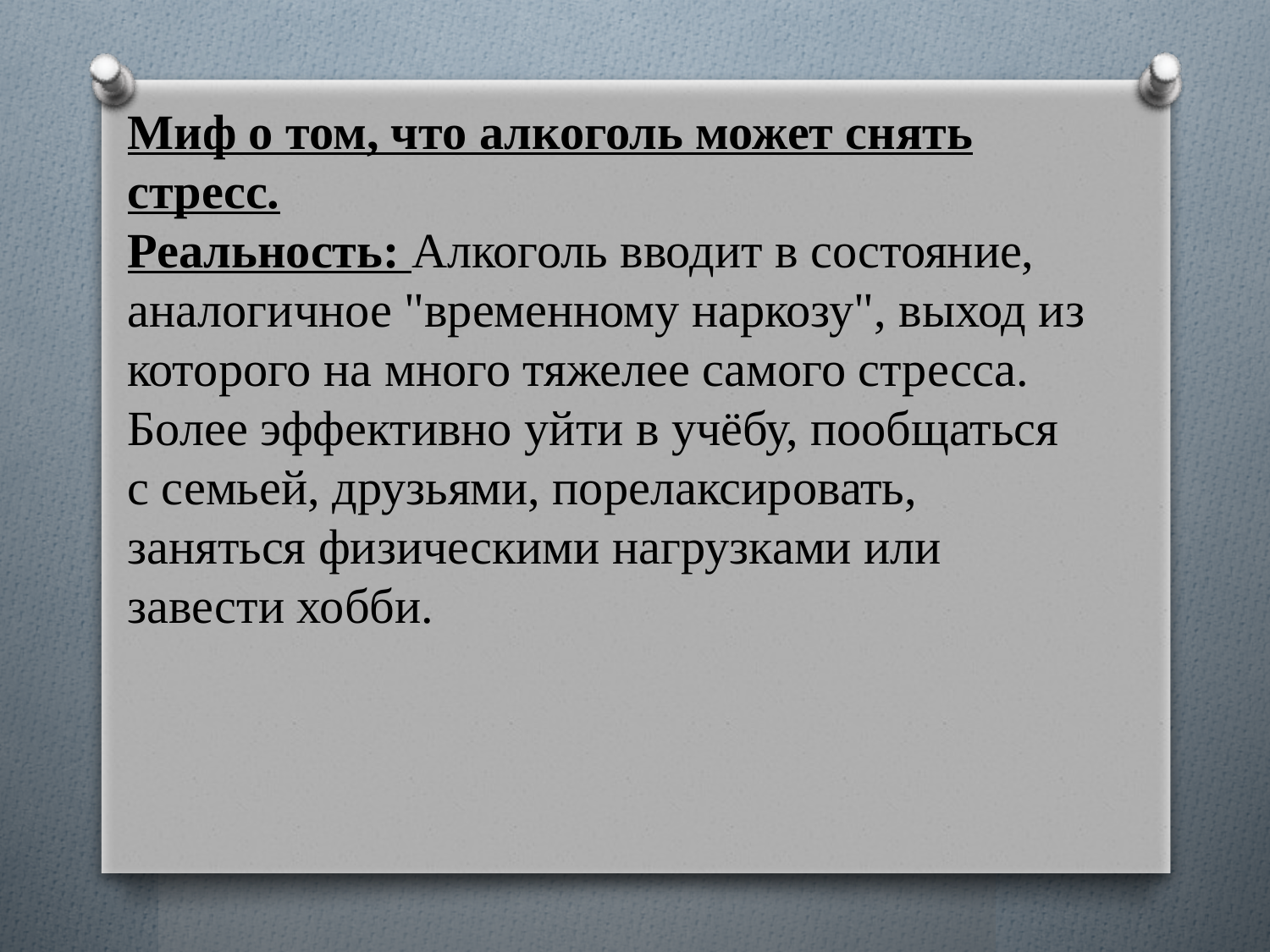

Миф о том, что алкоголь может снять стресс.
Реальность: Алкоголь вводит в состояние, аналогичное "временному наркозу", выход из которого на много тяжелее самого стресса. Более эффективно уйти в учёбу, пообщаться с семьей, друзьями, порелаксировать, заняться физическими нагрузками или завести хобби.